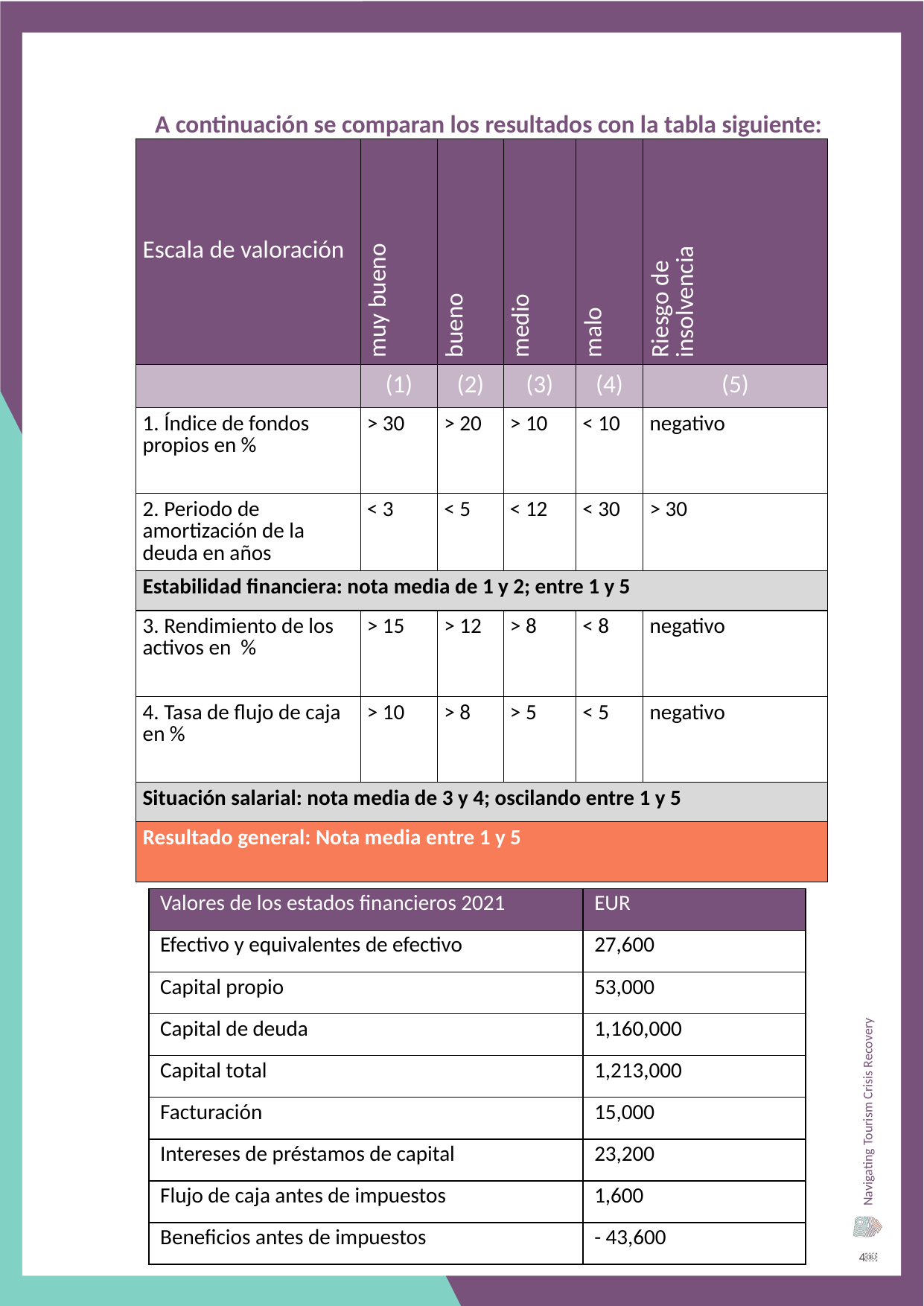

A continuación se comparan los resultados con la tabla siguiente:
| Escala de valoración | muy bueno | bueno | medio | malo | Riesgo de insolvencia |
| --- | --- | --- | --- | --- | --- |
|  | (1) | (2) | (3) | (4) | (5) |
| 1. Índice de fondos propios en % | > 30 | > 20 | > 10 | < 10 | negativo |
| 2. Periodo de amortización de la deuda en años | < 3 | < 5 | < 12 | < 30 | > 30 |
| Estabilidad financiera: nota media de 1 y 2; entre 1 y 5 |  |  |  |  |  |
| 3. Rendimiento de los activos en % | > 15 | > 12 | > 8 | < 8 | negativo |
| 4. Tasa de flujo de caja en % | > 10 | > 8 | > 5 | < 5 | negativo |
| Situación salarial: nota media de 3 y 4; oscilando entre 1 y 5 |  |  |  |  |  |
| Resultado general: Nota media entre 1 y 5 |  |  |  |  |  |

Las siguientes cifras corresponden a la empresa Keils y a la empresa Sailinghearts:

| Valores de los estados financieros 2021 | EUR |
| --- | --- |
| Efectivo y equivalentes de efectivo | 27,600 |
| Capital propio | 53,000 |
| Capital de deuda | 1,160,000 |
| Capital total | 1,213,000 |
| Facturación | 15,000 |
| Intereses de préstamos de capital | 23,200 |
| Flujo de caja antes de impuestos | 1,600 |
| Beneficios antes de impuestos | - 43,600 |